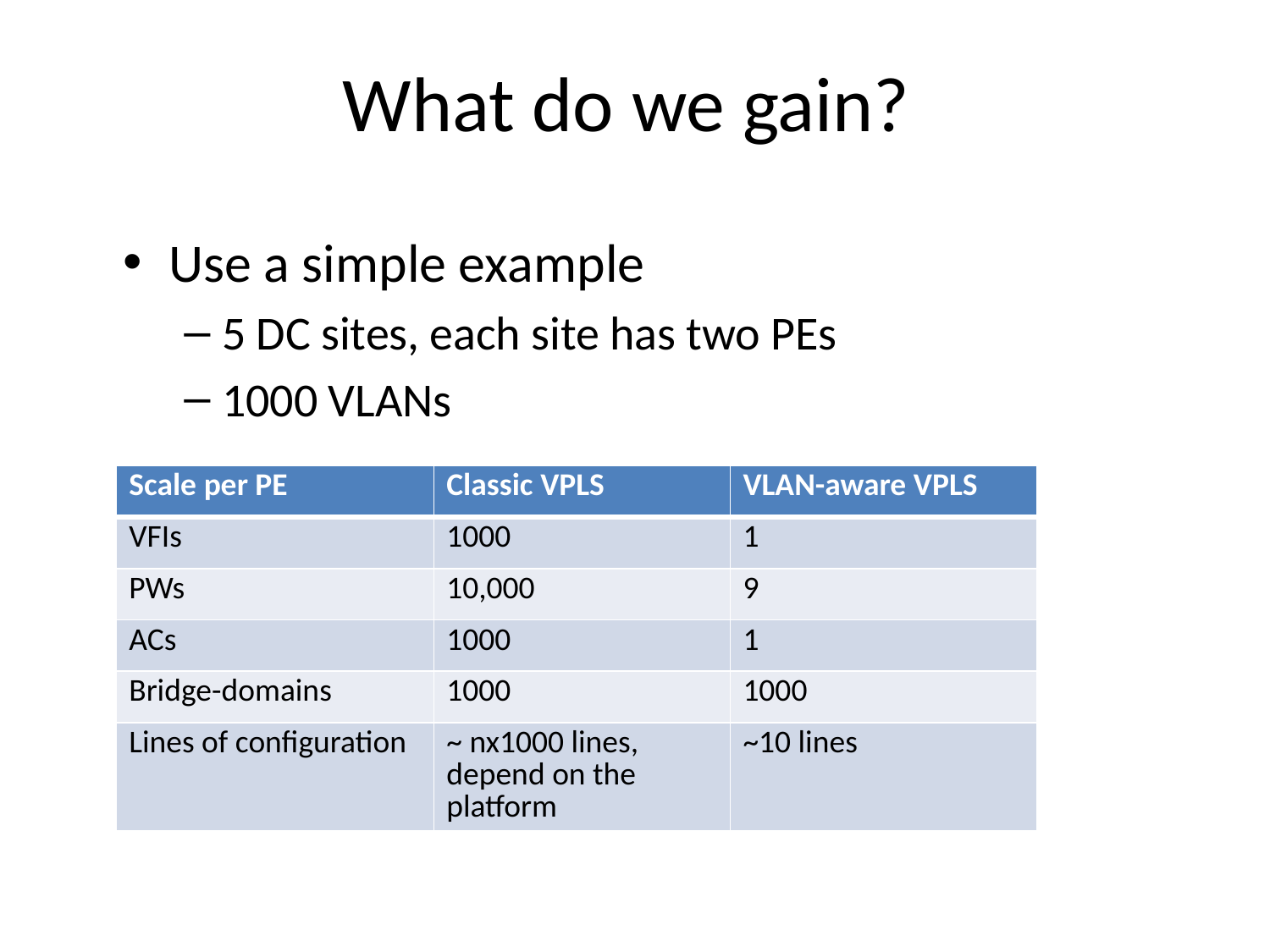

# What do we gain?
Use a simple example
5 DC sites, each site has two PEs
1000 VLANs
| Scale per PE | Classic VPLS | VLAN-aware VPLS |
| --- | --- | --- |
| VFIs | 1000 | 1 |
| PWs | 10,000 | 9 |
| ACs | 1000 | 1 |
| Bridge-domains | 1000 | 1000 |
| Lines of configuration | ~ nx1000 lines, depend on the platform | ~10 lines |